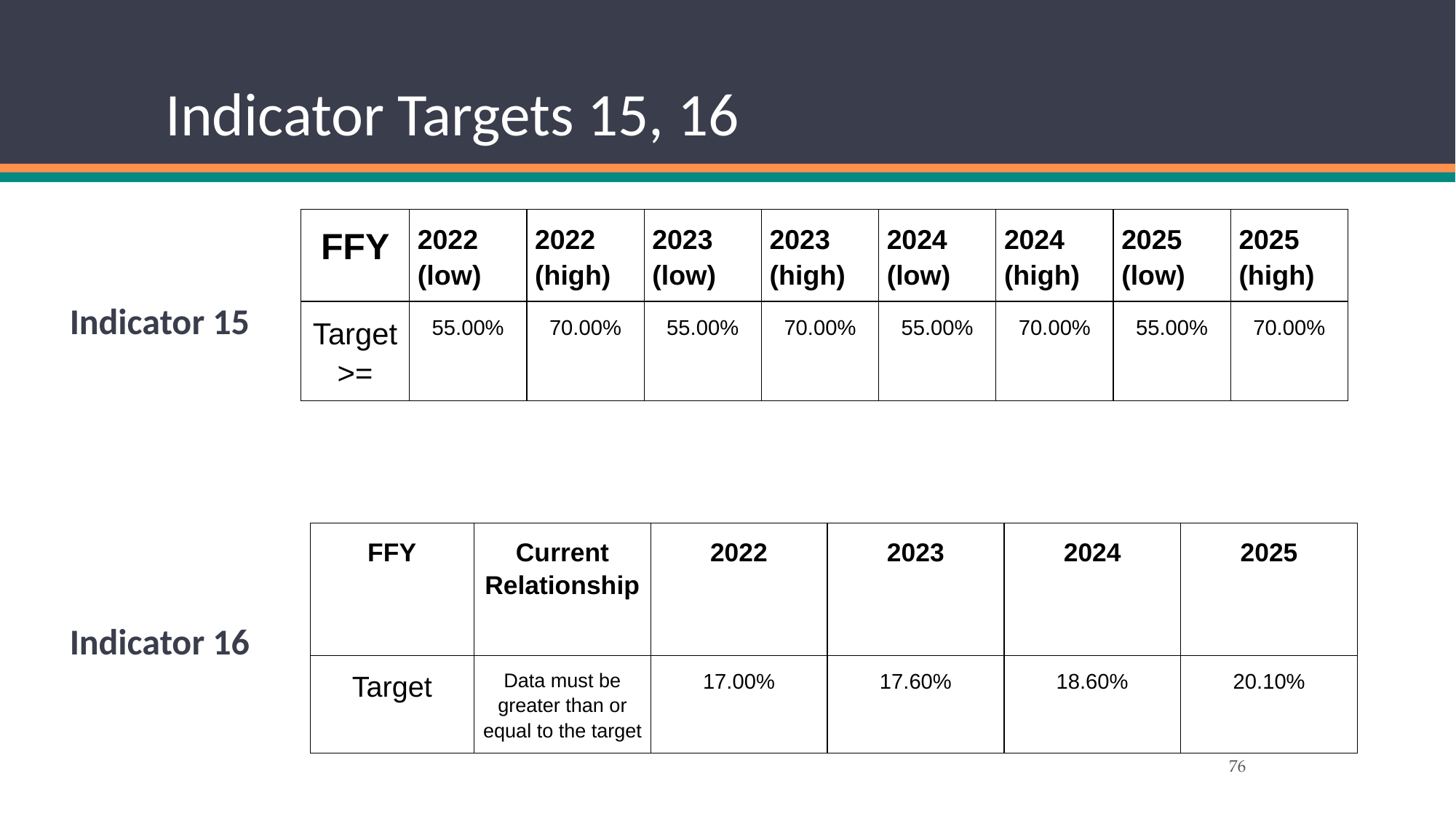

# Indicator Targets 15, 16
| FFY | 2022 (low) | 2022 (high) | 2023 (low) | 2023 (high) | 2024 (low) | 2024 (high) | 2025 (low) | 2025 (high) |
| --- | --- | --- | --- | --- | --- | --- | --- | --- |
| Target >= | 55.00% | 70.00% | 55.00% | 70.00% | 55.00% | 70.00% | 55.00% | 70.00% |
Indicator 15
| FFY | Current Relationship | 2022 | 2023 | 2024 | 2025 |
| --- | --- | --- | --- | --- | --- |
| Target | Data must be greater than or equal to the target | 17.00% | 17.60% | 18.60% | 20.10% |
Indicator 16
76